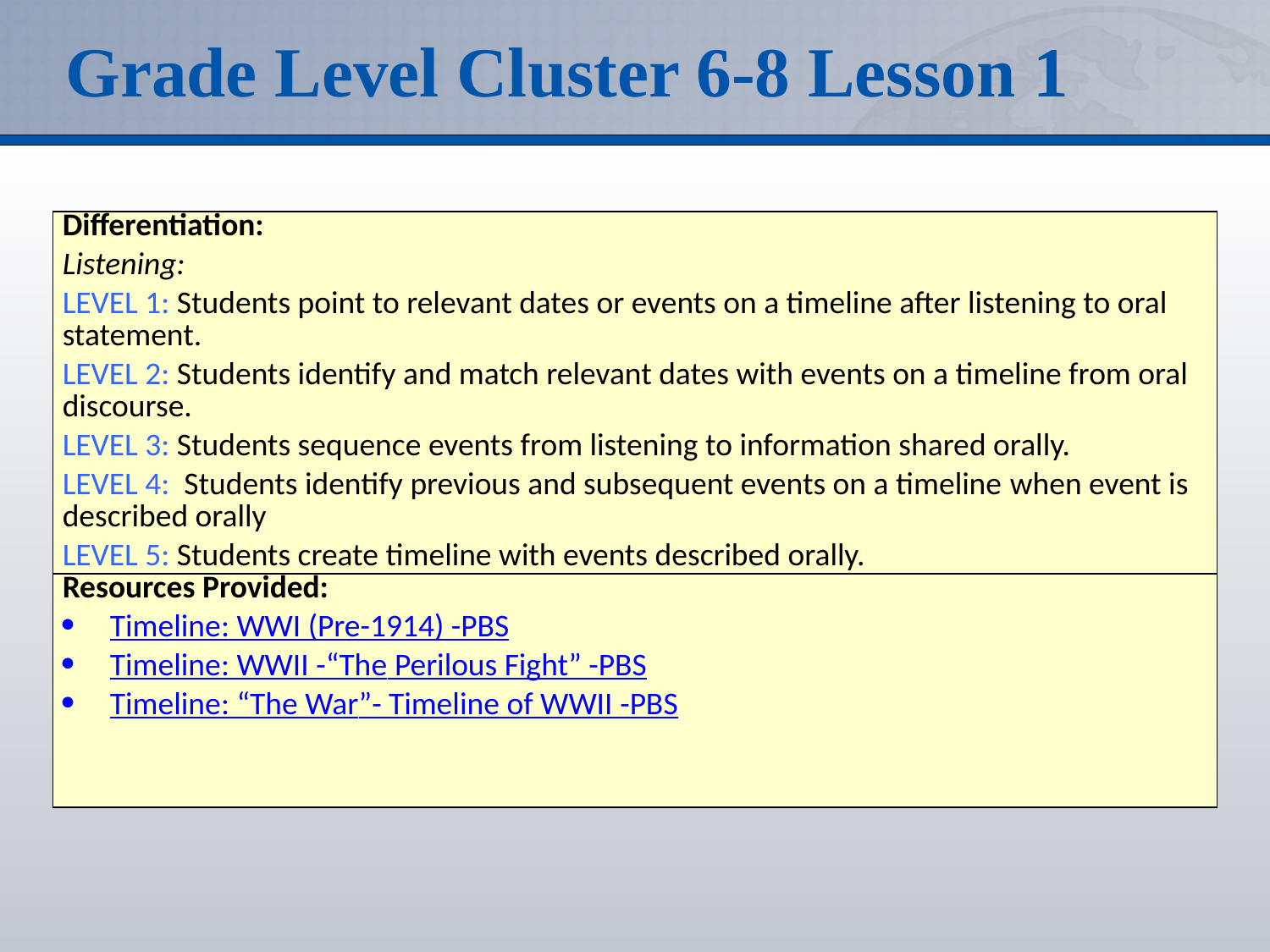

# Grade Level Cluster 6-8 Lesson 1
| Differentiation: Listening: LEVEL 1: Students point to relevant dates or events on a timeline after listening to oral statement. LEVEL 2: Students identify and match relevant dates with events on a timeline from oral discourse. LEVEL 3: Students sequence events from listening to information shared orally. LEVEL 4: Students identify previous and subsequent events on a timeline when event is described orally LEVEL 5: Students create timeline with events described orally. |
| --- |
| Resources Provided: Timeline: WWI (Pre-1914) -PBS Timeline: WWII -“The Perilous Fight” -PBS Timeline: “The War”- Timeline of WWII -PBS |